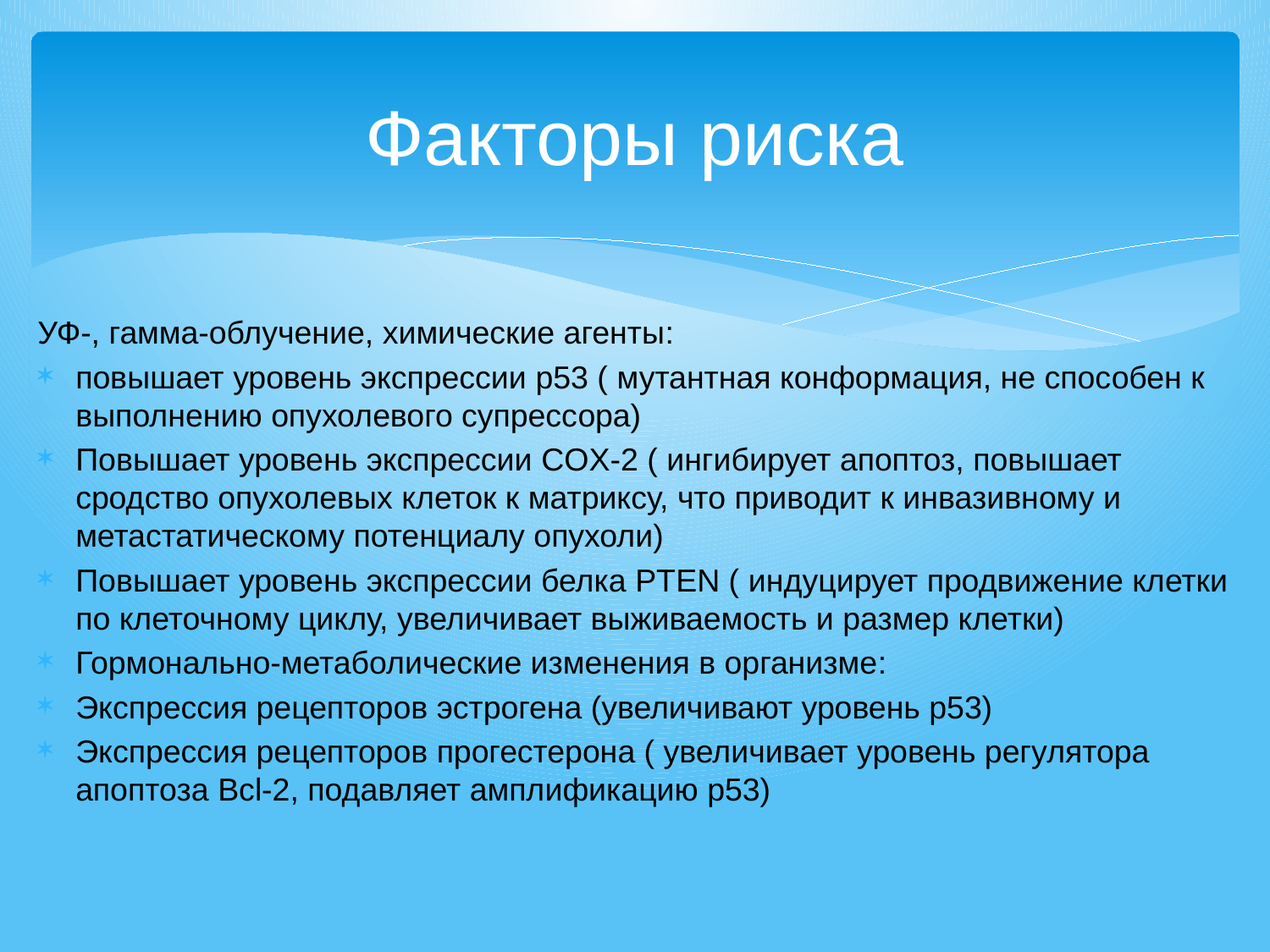

# Факторы риска
УФ-, гамма-облучение, химические агенты:
повышает уровень экспрессии p53 ( мутантная конформация, не способен к выполнению опухолевого супрессора)
Повышает уровень экспрессии COX-2 ( ингибирует апоптоз, повышает сродство опухолевых клеток к матриксу, что приводит к инвазивному и метастатическому потенциалу опухоли)
Повышает уровень экспрессии белка PTEN ( индуцирует продвижение клетки по клеточному циклу, увеличивает выживаемость и размер клетки)
Гормонально-метаболические изменения в организме:
Экспрессия рецепторов эстрогена (увеличивают уровень р53)
Экспрессия рецепторов прогестерона ( увеличивает уровень регулятора апоптоза Bcl-2, подавляет амплификацию р53)